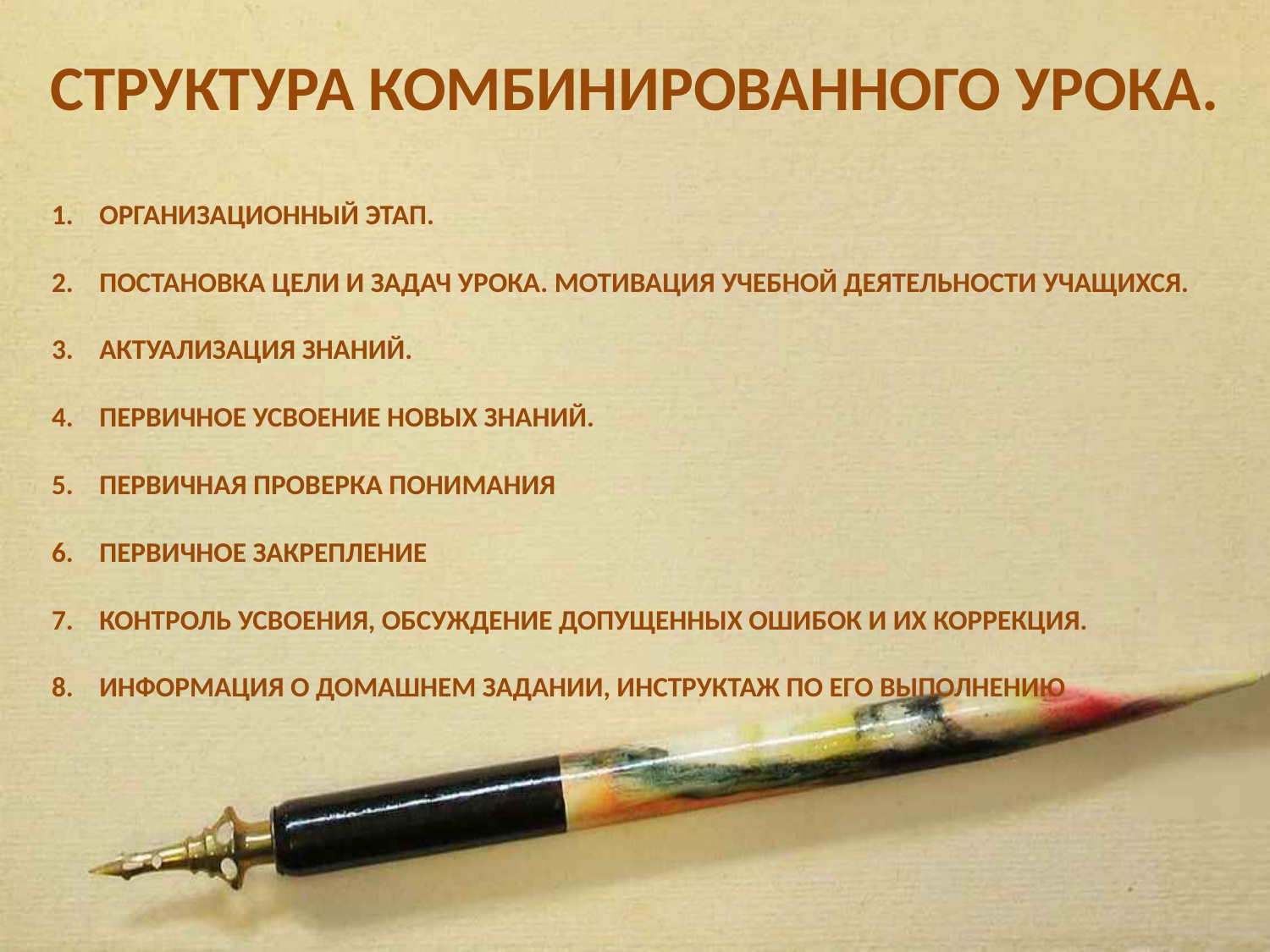

Структура комбинированного урока.

Организационный этап.
Постановка цели и задач урока. Мотивация учебной деятельности учащихся.
Актуализация знаний.
Первичное усвоение новых знаний.
Первичная проверка понимания
Первичное закрепление
Контроль усвоения, обсуждение допущенных ошибок и их коррекция.
Информация о домашнем задании, инструктаж по его выполнению